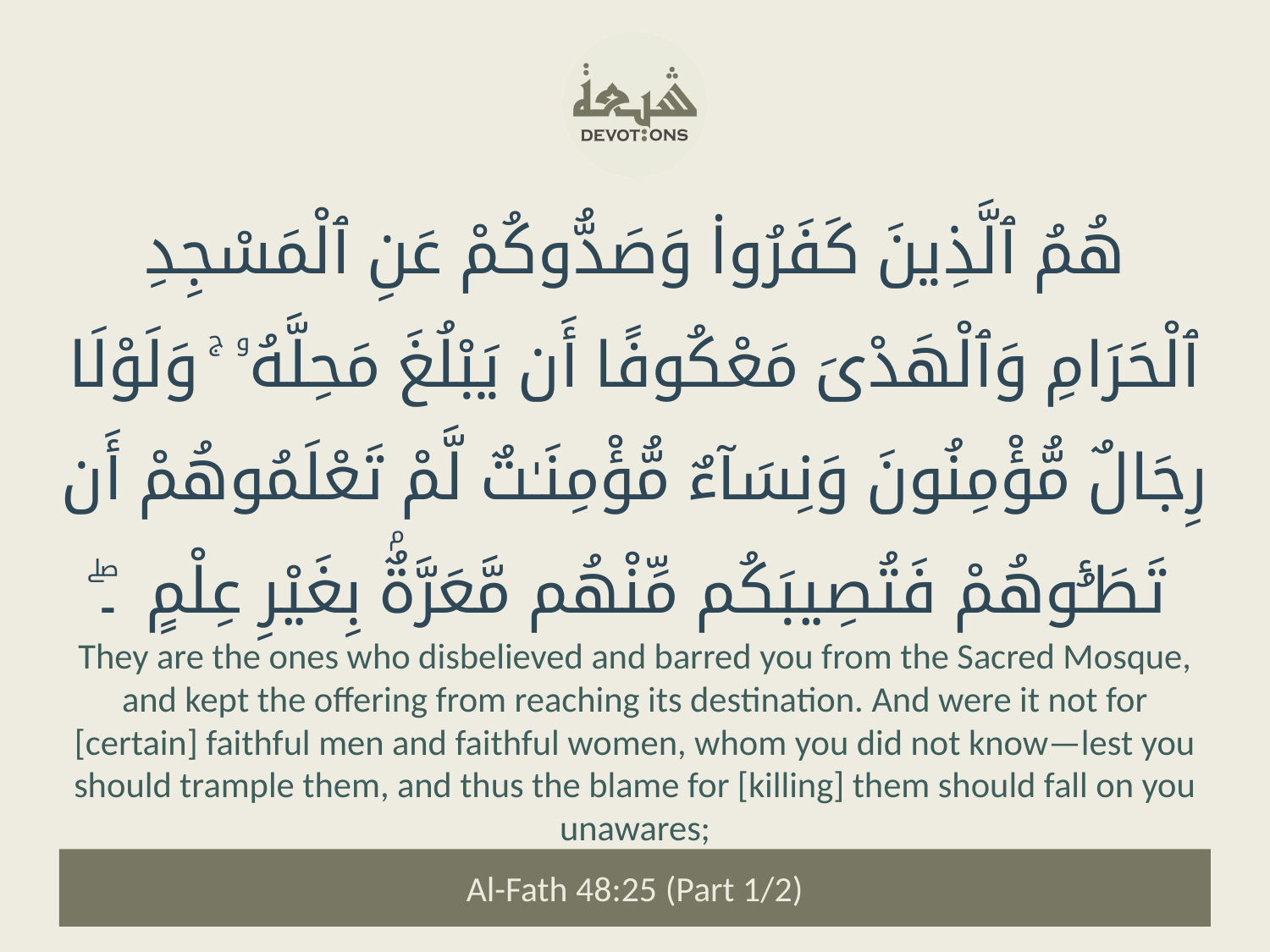

هُمُ ٱلَّذِينَ كَفَرُوا۟ وَصَدُّوكُمْ عَنِ ٱلْمَسْجِدِ ٱلْحَرَامِ وَٱلْهَدْىَ مَعْكُوفًا أَن يَبْلُغَ مَحِلَّهُۥ ۚ وَلَوْلَا رِجَالٌ مُّؤْمِنُونَ وَنِسَآءٌ مُّؤْمِنَـٰتٌ لَّمْ تَعْلَمُوهُمْ أَن تَطَـُٔوهُمْ فَتُصِيبَكُم مِّنْهُم مَّعَرَّةٌۢ بِغَيْرِ عِلْمٍ  ۔ۖ
They are the ones who disbelieved and barred you from the Sacred Mosque, and kept the offering from reaching its destination. And were it not for [certain] faithful men and faithful women, whom you did not know—lest you should trample them, and thus the blame for [killing] them should fall on you unawares;
Al-Fath 48:25 (Part 1/2)